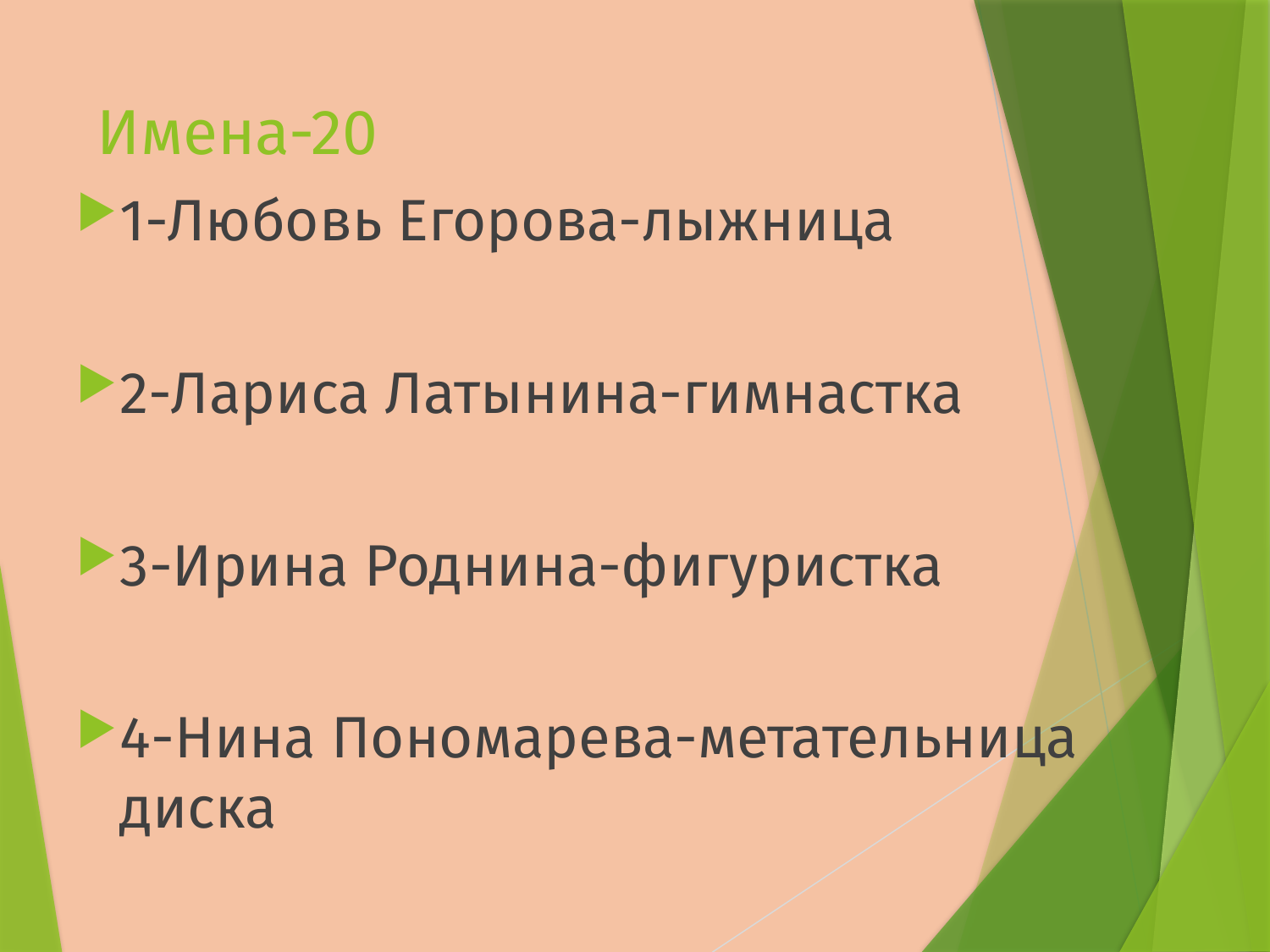

# Имена-20
1-Любовь Егорова-лыжница

2-Лариса Латынина-гимнастка

3-Ирина Роднина-фигуристка

4-Нина Пономарева-метательница диска